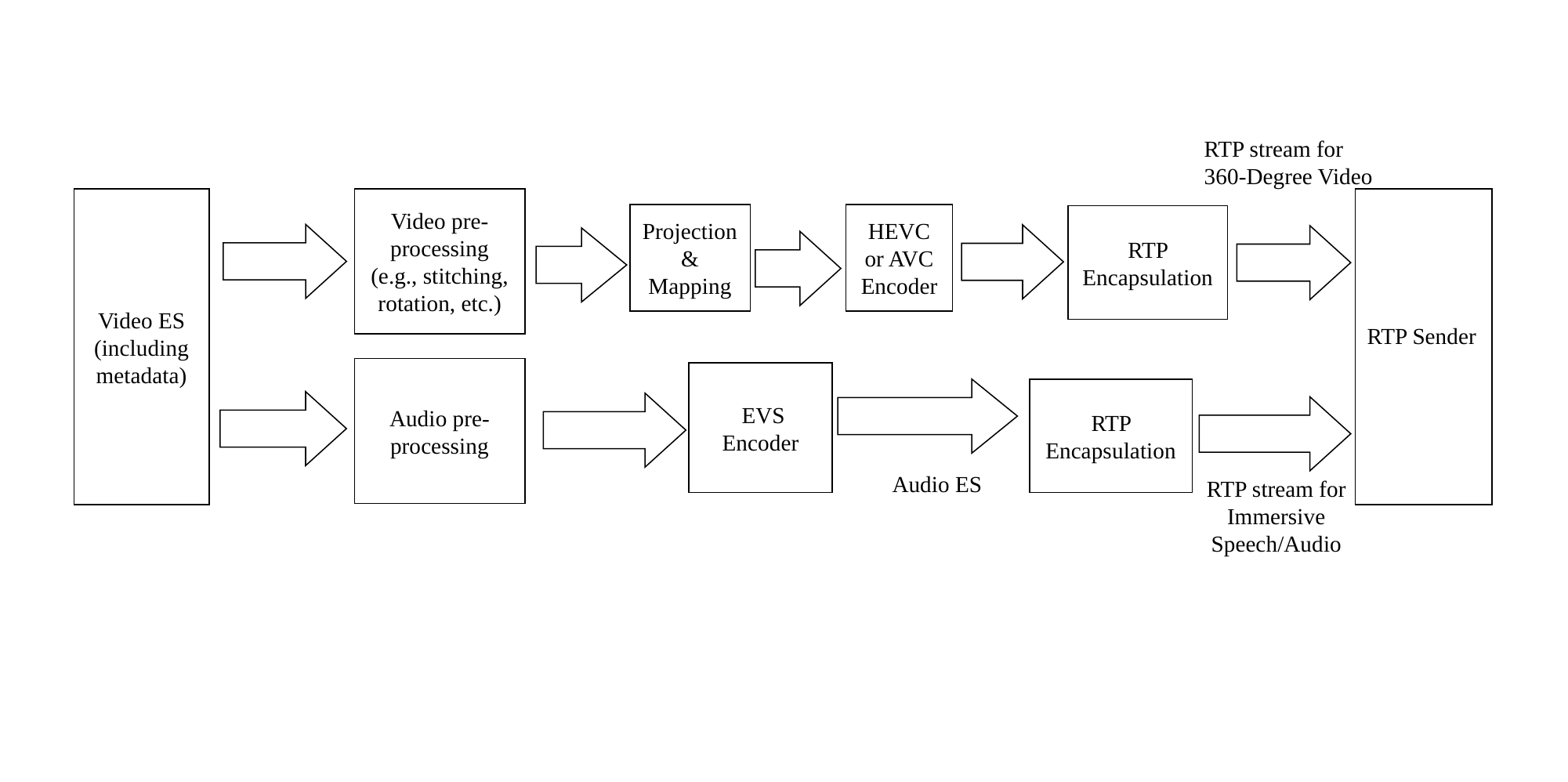

RTP stream for 360-Degree Video
Video ES (including metadata)

RTP Sender
Video pre-processing (e.g., stitching, rotation, etc.)
Projection & Mapping
HEVC or AVC Encoder
RTP Encapsulation

Audio pre-processing
 EVS Encoder

RTP Encapsulation

Audio ES
RTP stream for Immersive Speech/Audio